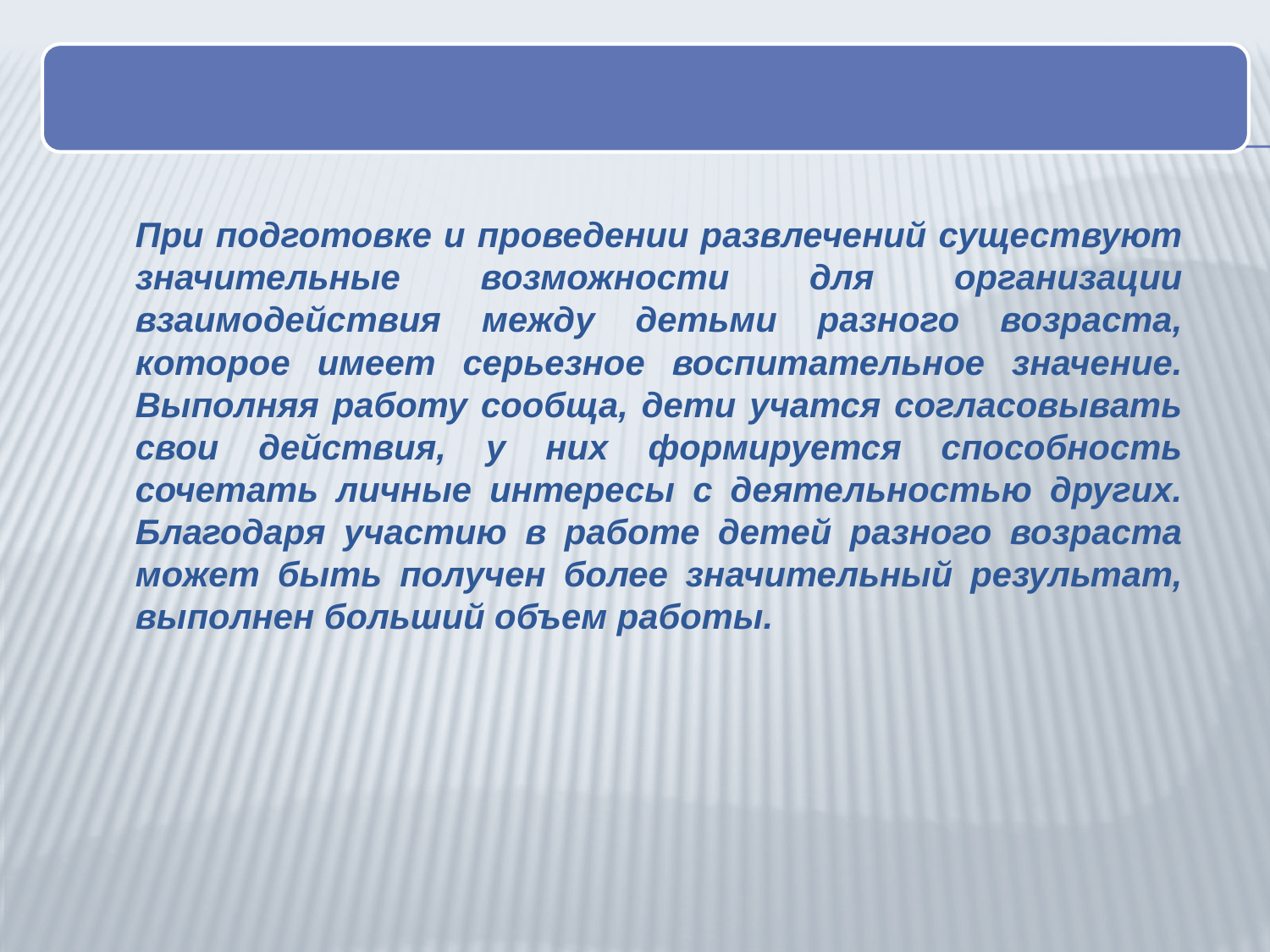

При подготовке и проведении развлечений существуют значительные возможности для организации взаимодействия между детьми разного возраста, которое имеет серьезное вос­питательное значение. Выполняя работу сообща, дети учатся согласовывать свои действия, у них формируется способность сочетать личные интересы с деятельностью других. Благодаря участию в работе детей разного возраста может быть получен более значительный результат, выполнен больший объем работы.